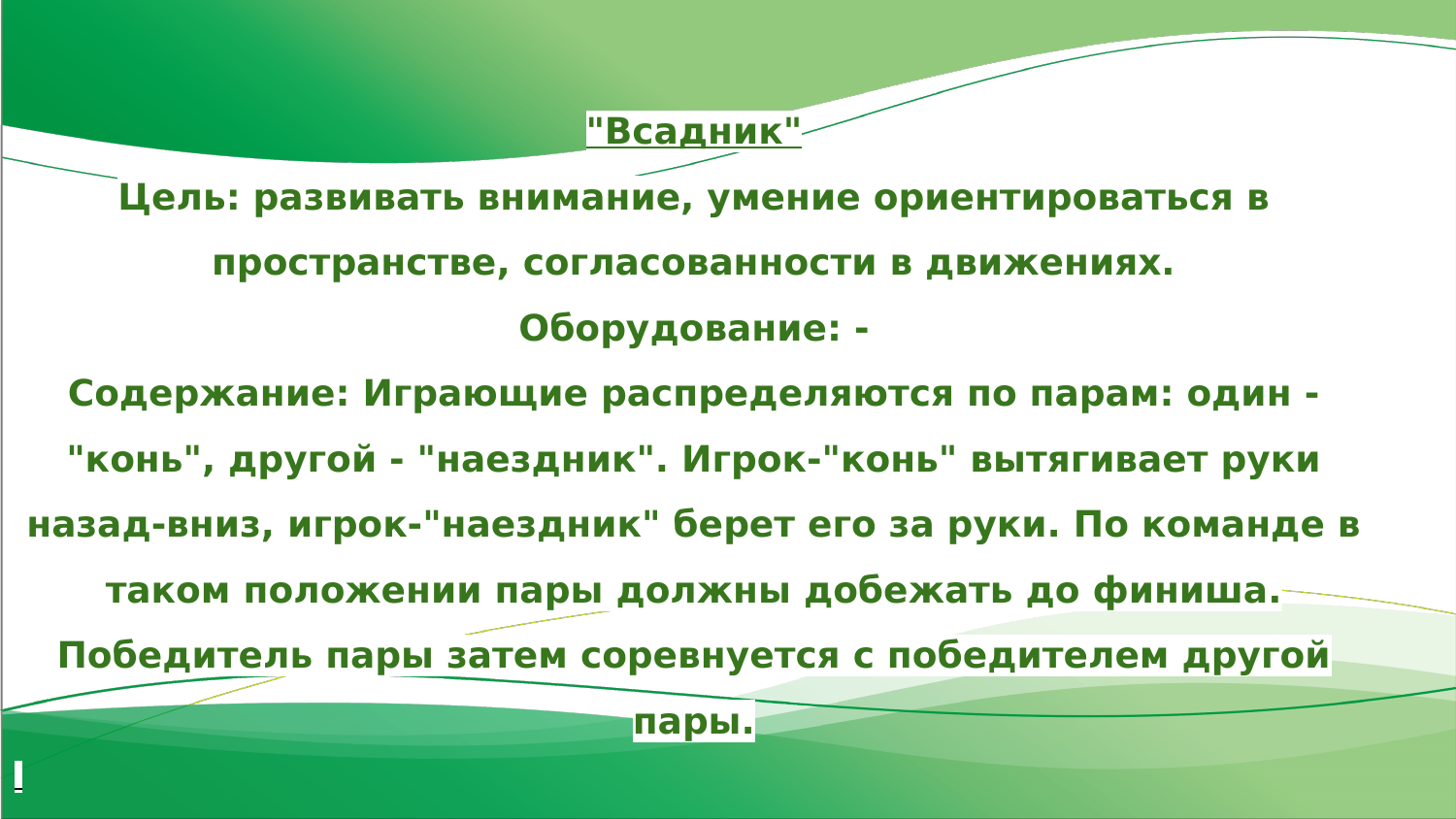

"Всадник"
Цель: развивать внимание, умение ориентироваться в пространстве, согласованности в движениях.
Оборудование: -
Содержание: Играющие распределяются по парам: один - "конь", другой - "наездник". Игрок-"конь" вытягивает руки назад-вниз, игрок-"наездник" берет его за руки. По команде в таком положении пары должны добежать до финиша. Победитель пары затем соревнуется с победителем другой пары.